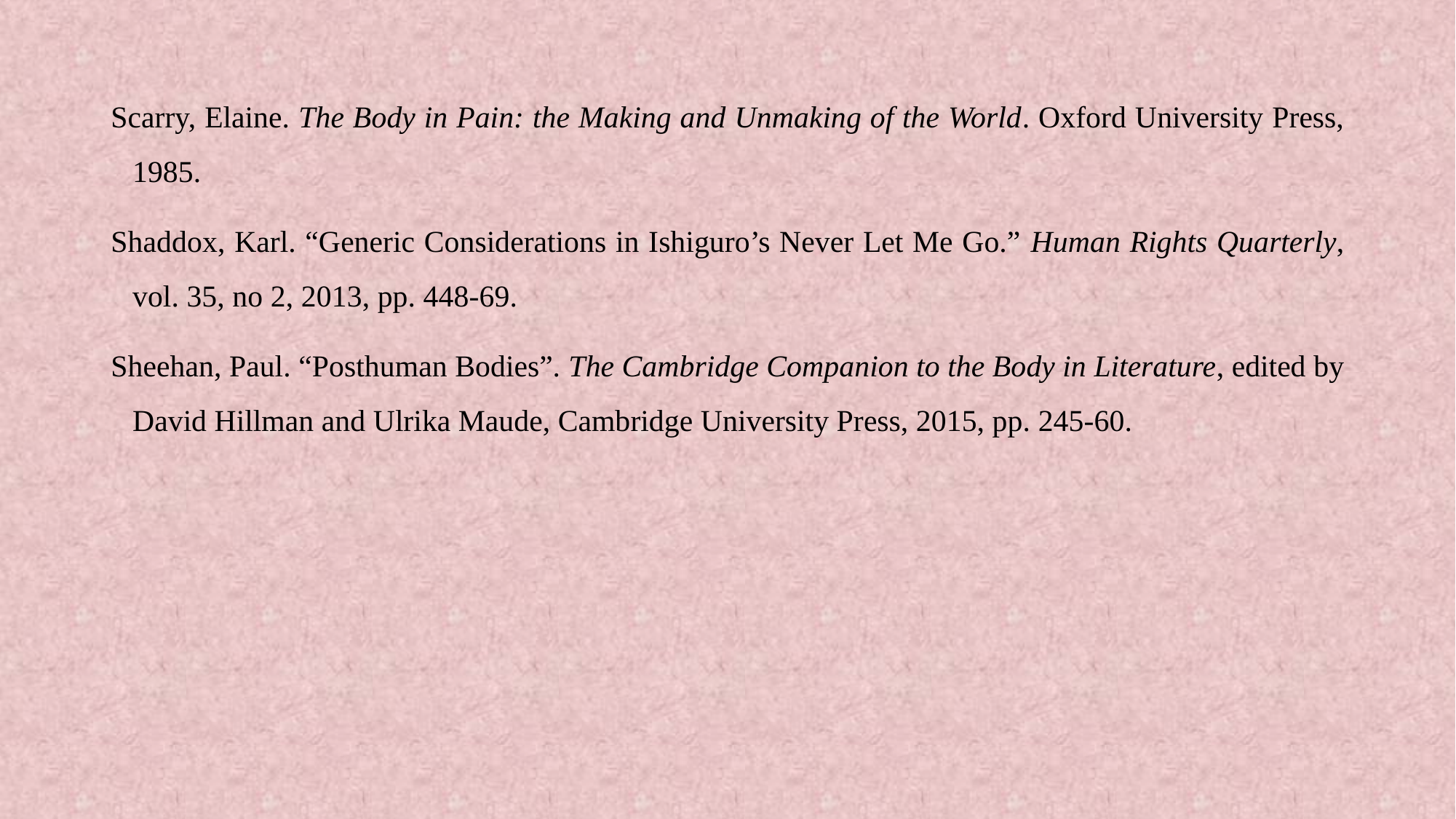

Scarry, Elaine. The Body in Pain: the Making and Unmaking of the World. Oxford University Press, 1985.
Shaddox, Karl. “Generic Considerations in Ishiguro’s Never Let Me Go.” Human Rights Quarterly, vol. 35, no 2, 2013, pp. 448-69.
Sheehan, Paul. “Posthuman Bodies”. The Cambridge Companion to the Body in Literature, edited by David Hillman and Ulrika Maude, Cambridge University Press, 2015, pp. 245-60.